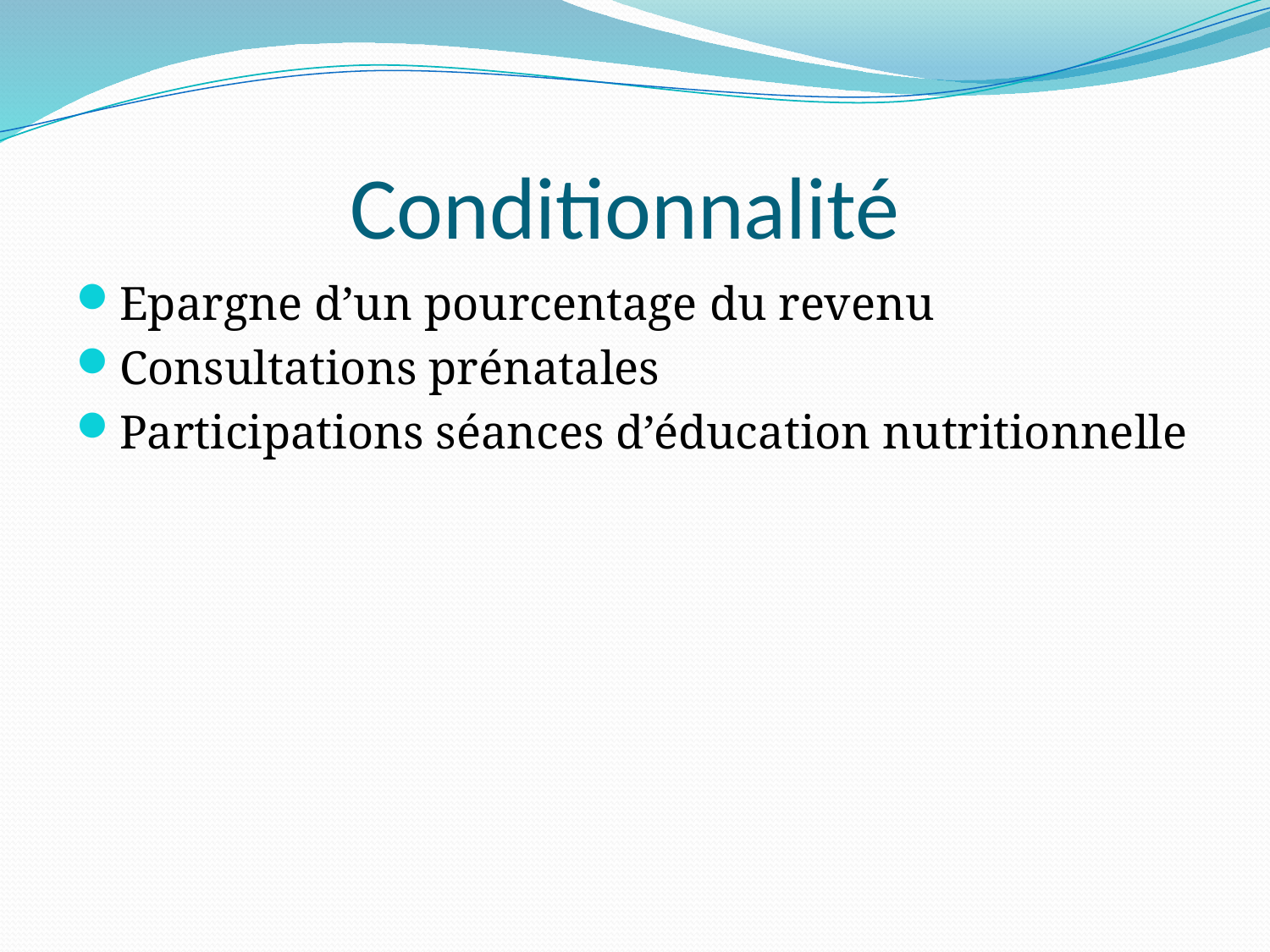

# Conditionnalité
Epargne d’un pourcentage du revenu
Consultations prénatales
Participations séances d’éducation nutritionnelle